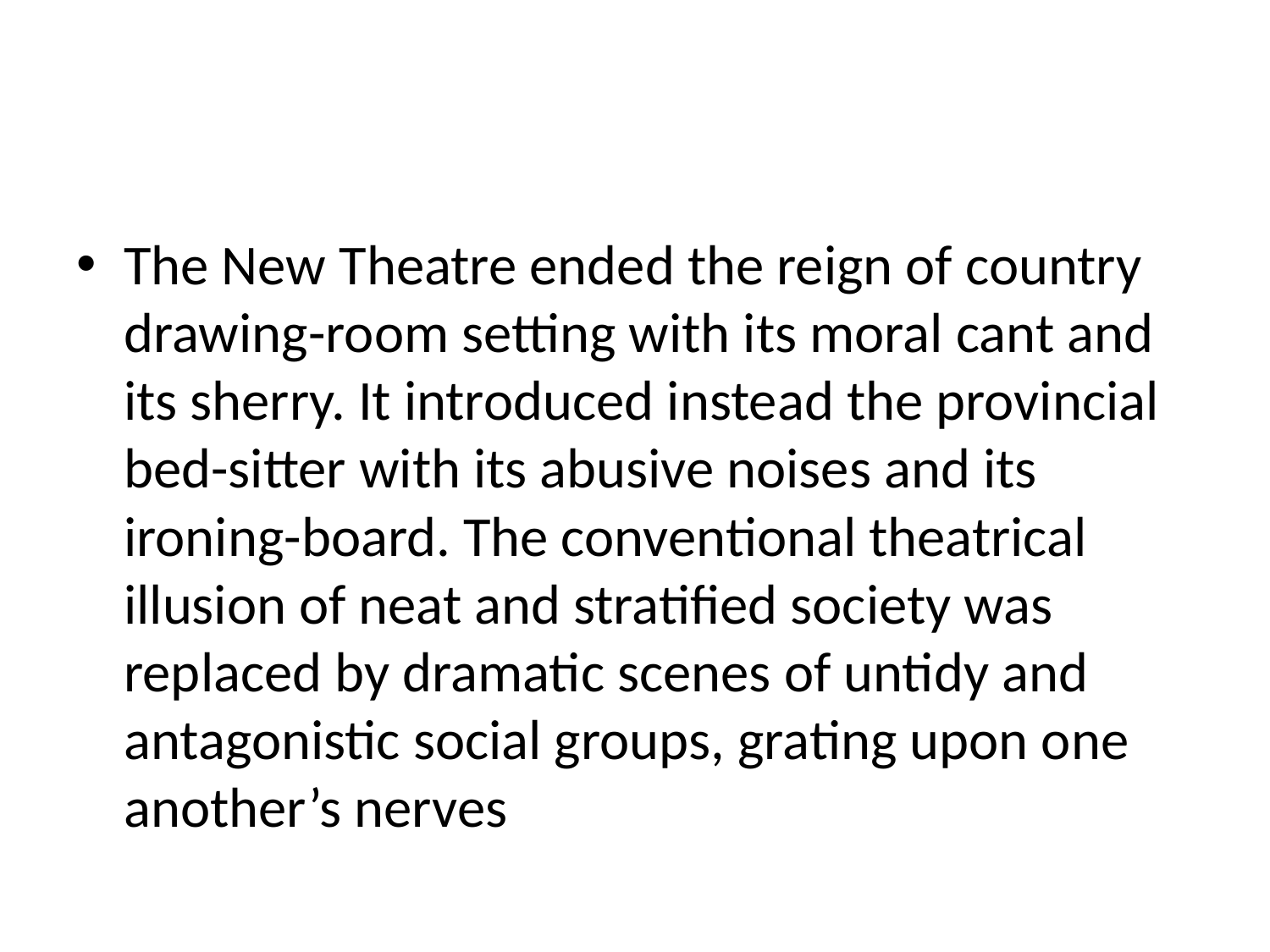

#
The New Theatre ended the reign of country drawing-room setting with its moral cant and its sherry. It introduced instead the provincial bed-sitter with its abusive noises and its ironing-board. The conventional theatrical illusion of neat and stratified society was replaced by dramatic scenes of untidy and antagonistic social groups, grating upon one another’s nerves